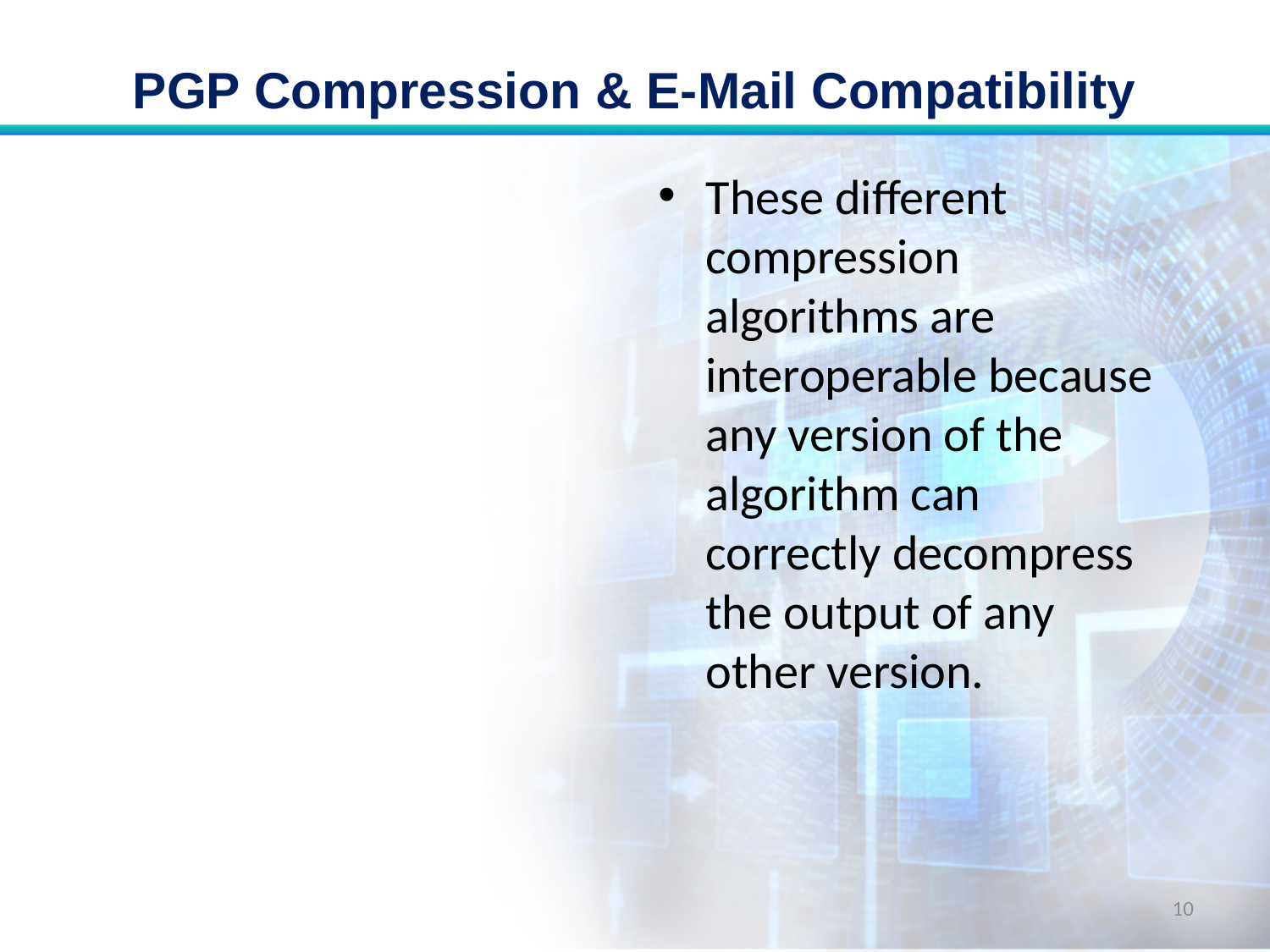

# PGP Compression & E-Mail Compatibility
These different compression algorithms are interoperable because any version of the algorithm can correctly decompress the output of any other version.
10